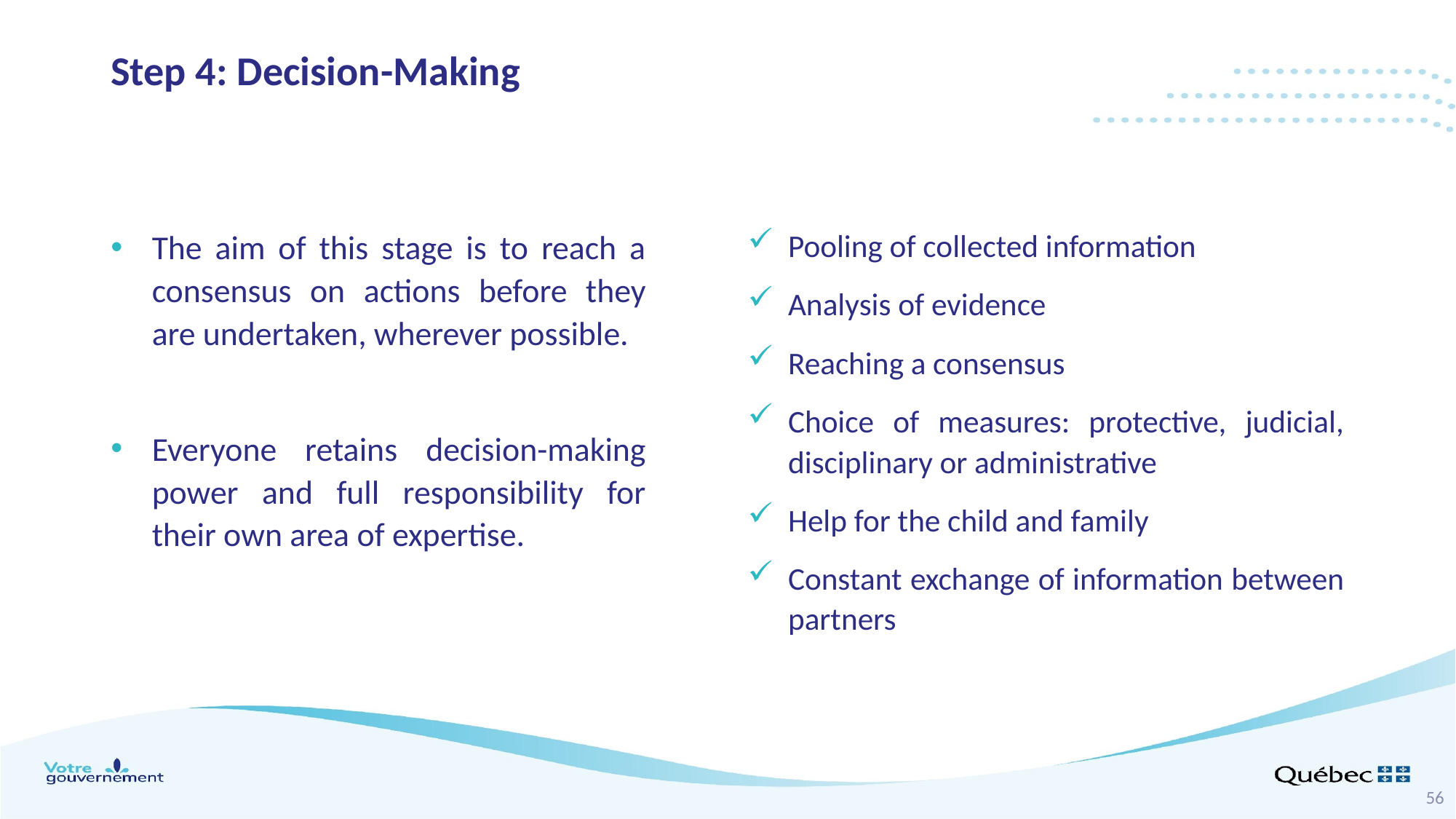

# Step 4: Decision-Making
The aim of this stage is to reach a consensus on actions before they are undertaken, wherever possible.

Everyone retains decision-making power and full responsibility for their own area of expertise.
Pooling of collected information
Analysis of evidence
Reaching a consensus
Choice of measures: protective, judicial, disciplinary or administrative
Help for the child and family
Constant exchange of information between partners
56